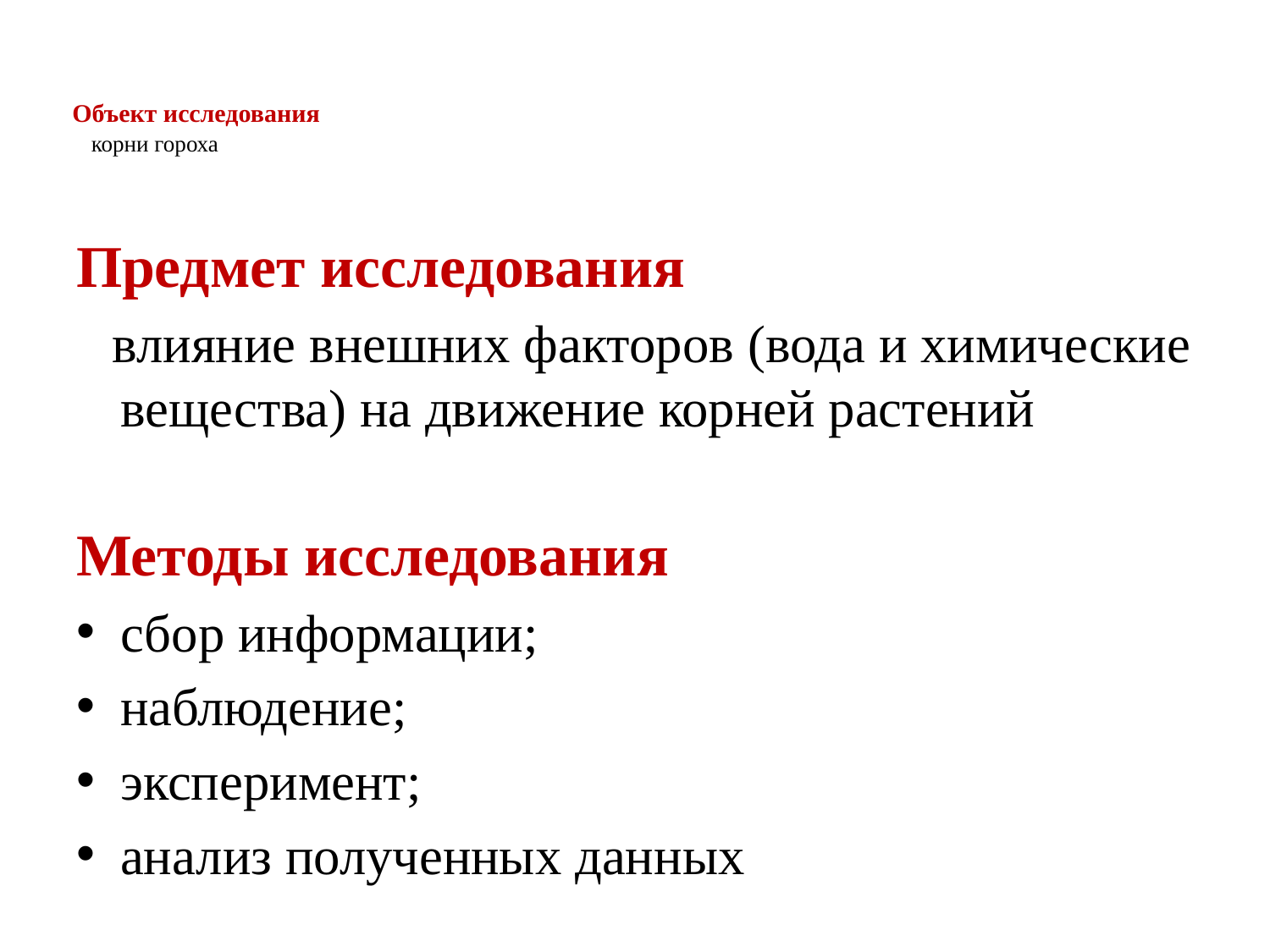

# Объект исследования корни гороха
Предмет исследования
   влияние внешних факторов (вода и химические вещества) на движение корней растений

Методы исследования
сбор информации;
наблюдение;
эксперимент;
анализ полученных данных